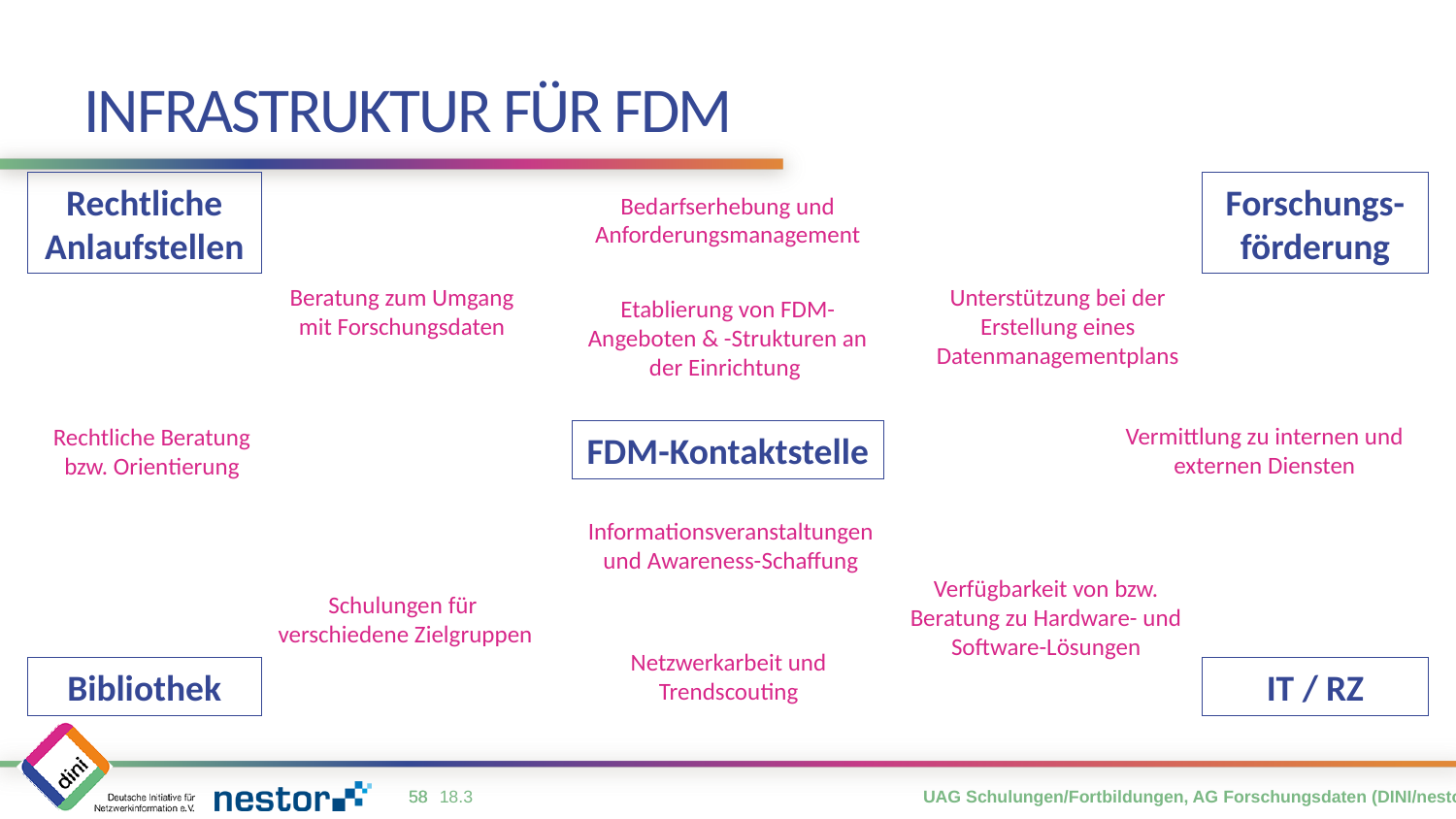

# Infrastruktur für FDM
Rechtliche Anlaufstellen
Forschungs-
förderung
Bedarfserhebung und Anforderungsmanagement﻿
Unterstützung bei der Erstellung eines Datenmanagementplans
Beratung zum Umgang mit Forschungsdaten
Etablierung von FDM-Angeboten & -Strukturen an der Einrichtung
Vermittlung zu internen und externen Diensten
Rechtliche Beratung bzw. Orientierung
FDM-Kontaktstelle
Informationsveranstaltungen und Awareness-Schaffung
Verfügbarkeit von bzw. Beratung zu Hardware- und Software-Lösungen
Schulungen für
verschiedene Zielgruppen
Netzwerkarbeit und Trendscouting
Bibliothek
IT / RZ
58
18.3
58